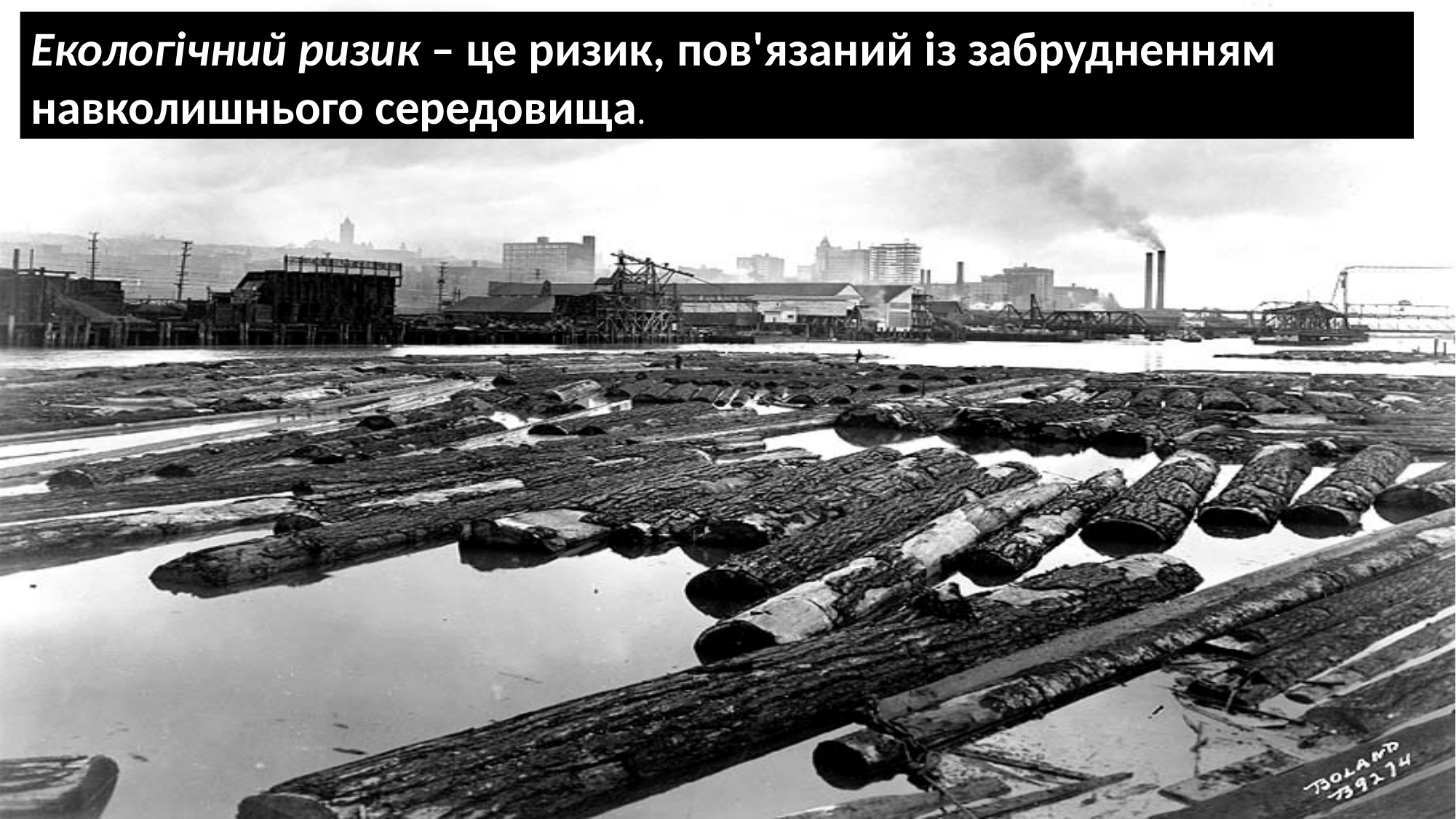

Екологічний ризик – це ризик, пов'язаний із забрудненням навколишнього середовища.